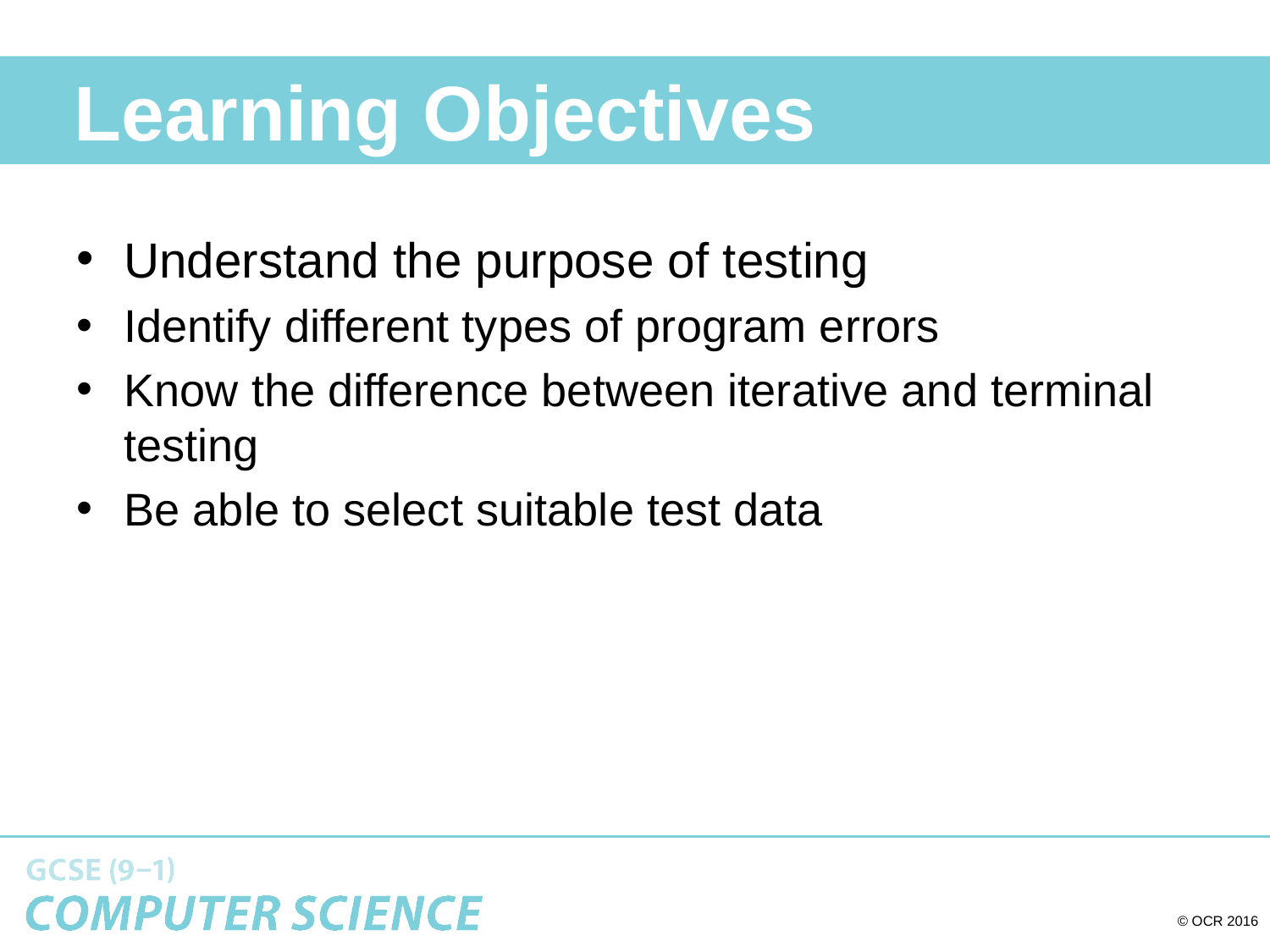

# Learning Objectives
Understand the purpose of testing
Identify different types of program errors
Know the difference between iterative and terminal testing
Be able to select suitable test data